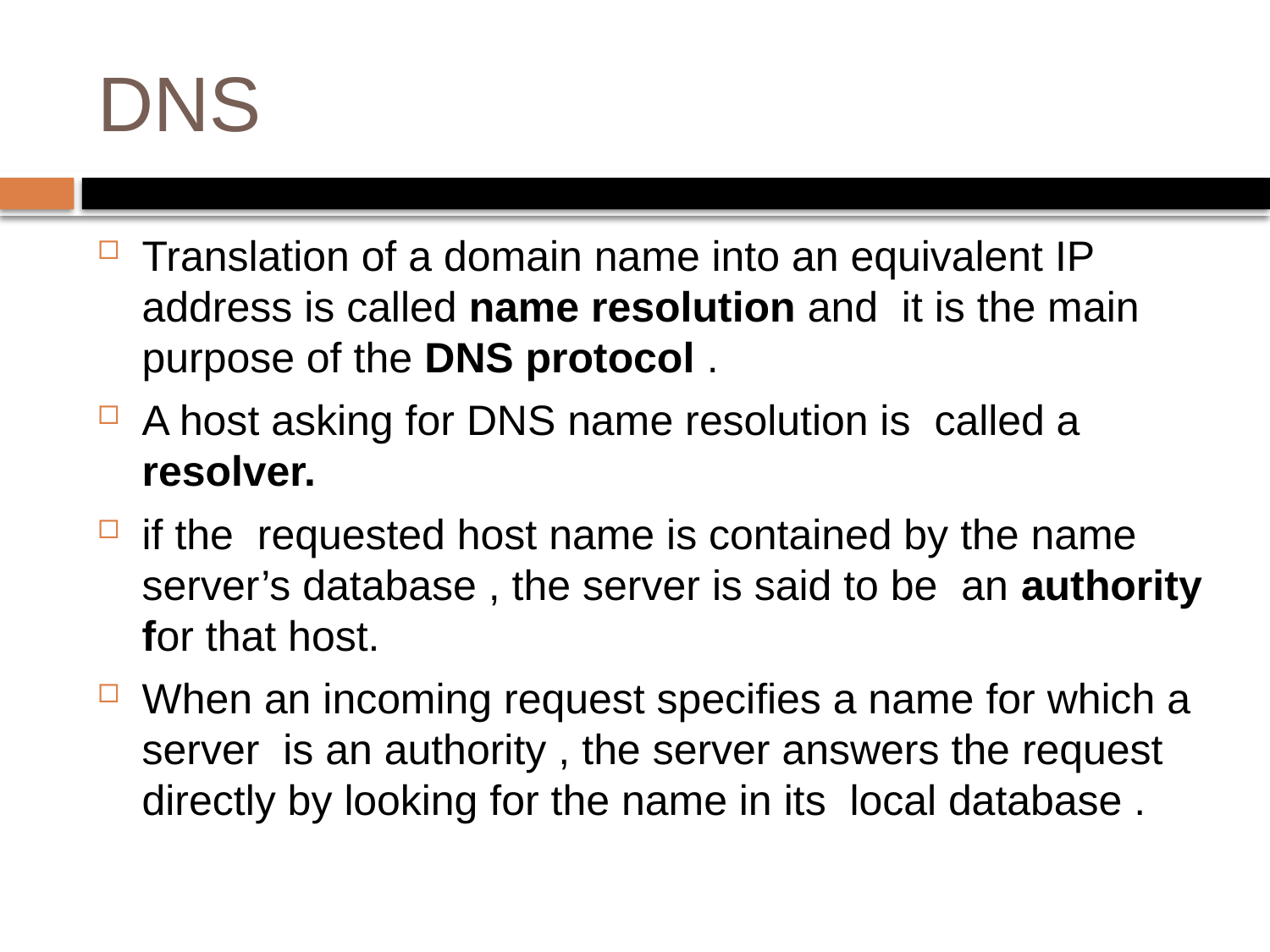

# DNS
Translation of a domain name into an equivalent IP address is called name resolution and  it is the main purpose of the DNS protocol .
A host asking for DNS name resolution is  called a resolver.
if the  requested host name is contained by the name server’s database , the server is said to be  an authority for that host.
When an incoming request specifies a name for which a server  is an authority , the server answers the request directly by looking for the name in its  local database .